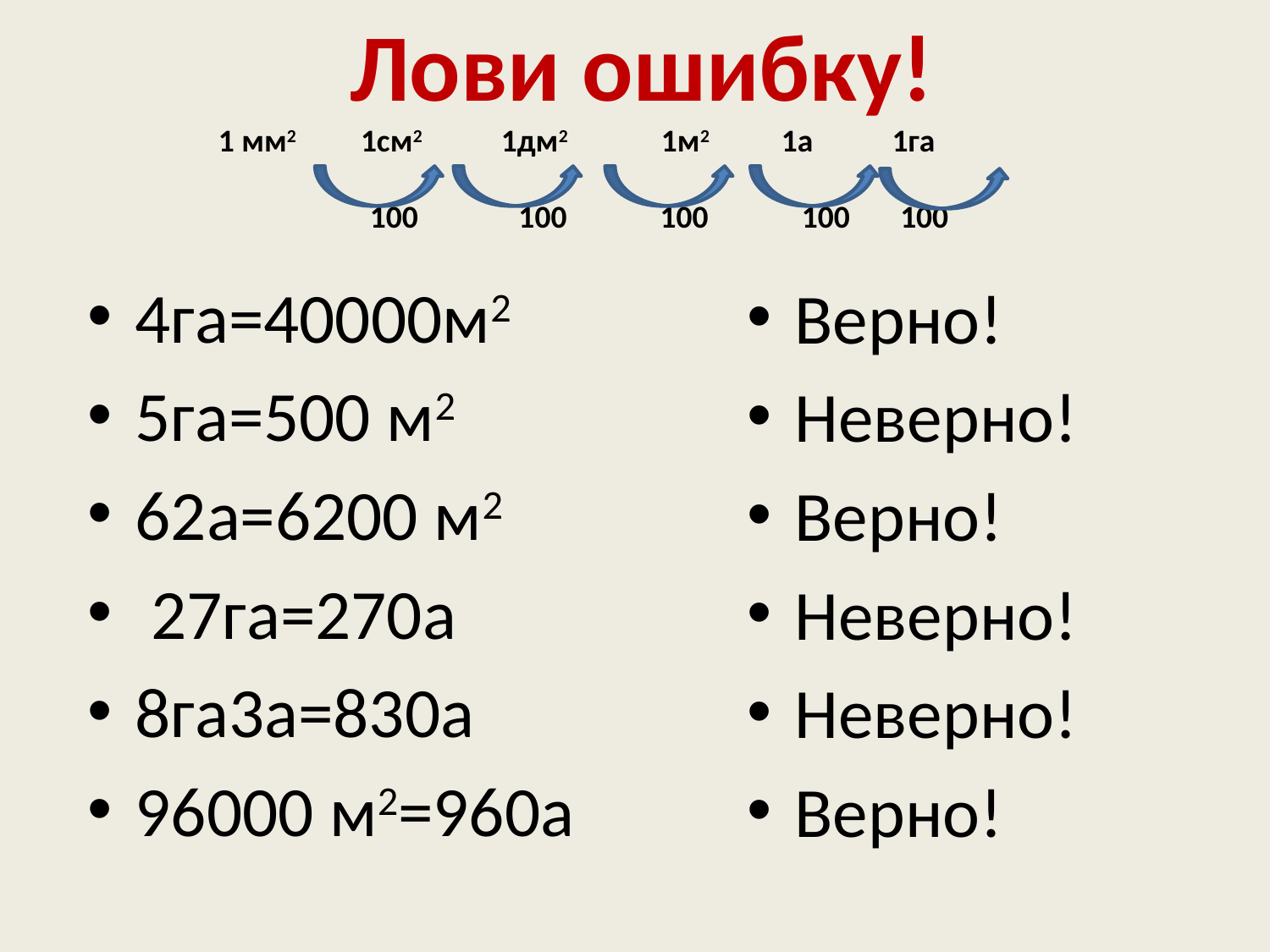

Лови ошибку!
1 мм2         1см2           1дм2             1м2          1а           1га
     100              100             100             100       100

4га=40000м2
5га=500 м2
62а=6200 м2
 27га=270а
8га3а=830а
96000 м2=960а
Верно!
Неверно!
Верно!
Неверно!
Неверно!
Верно!